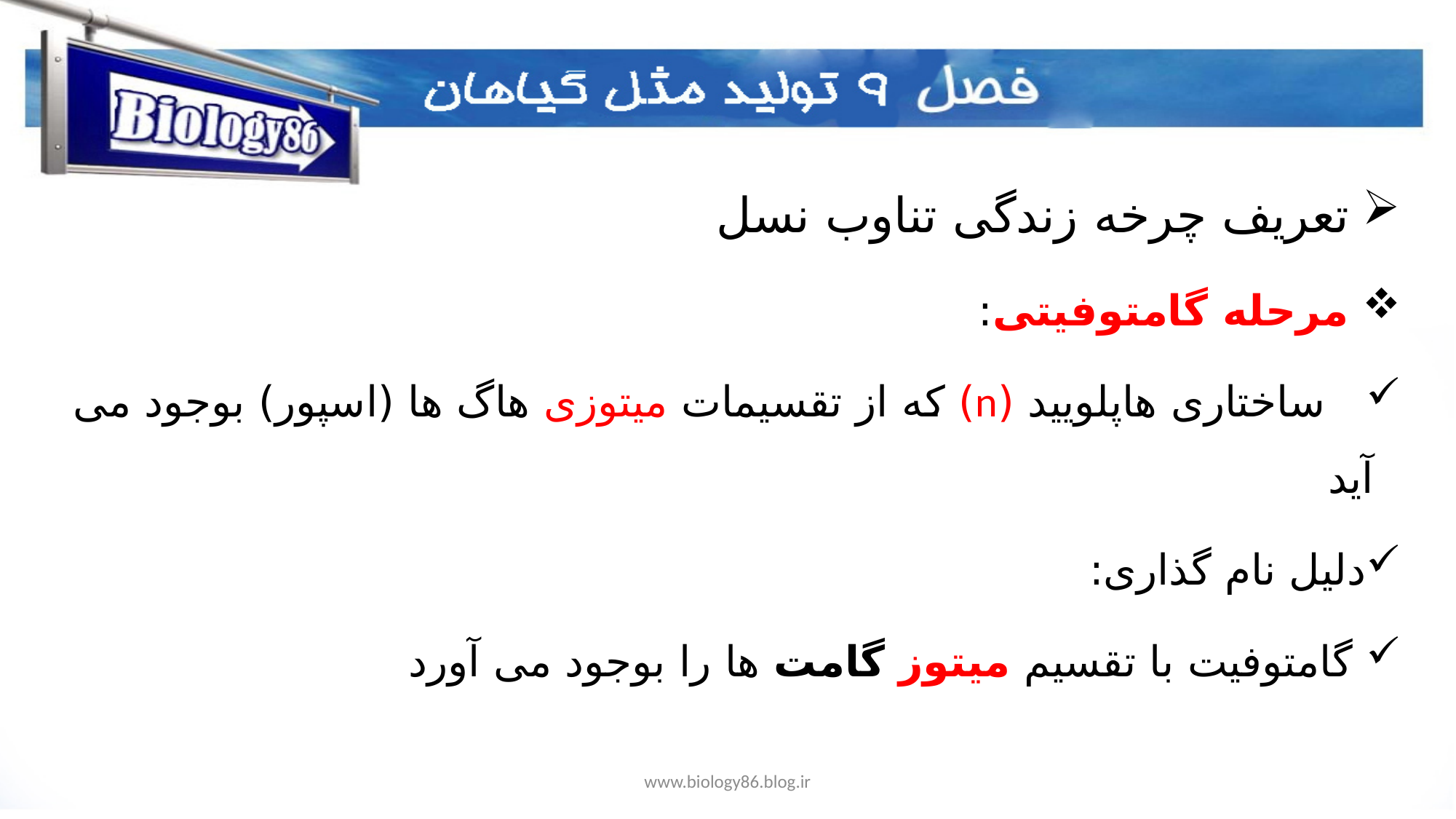

تعریف چرخه زندگی تناوب نسل
 مرحله گامتوفیتی:
   ساختاری هاپلویید (n) که از تقسیمات میتوزی هاگ ها (اسپور) بوجود می آید
دلیل نام گذاری:
 گامتوفیت با تقسیم میتوز گامت ها را بوجود می آورد
www.biology86.blog.ir